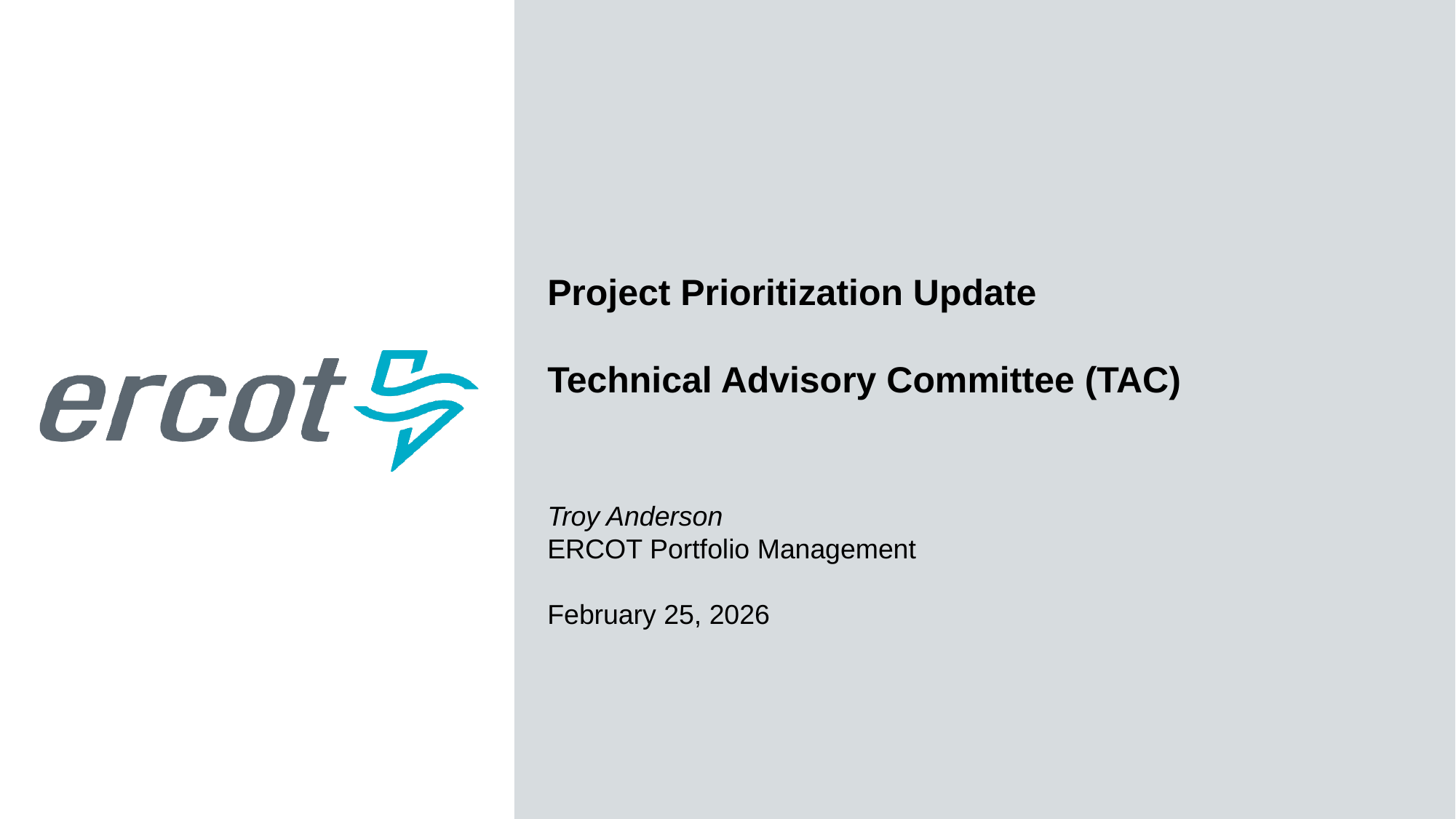

Project Prioritization Update

Technical Advisory Committee (TAC)

Troy Anderson
ERCOT Portfolio Management

February 25, 2026